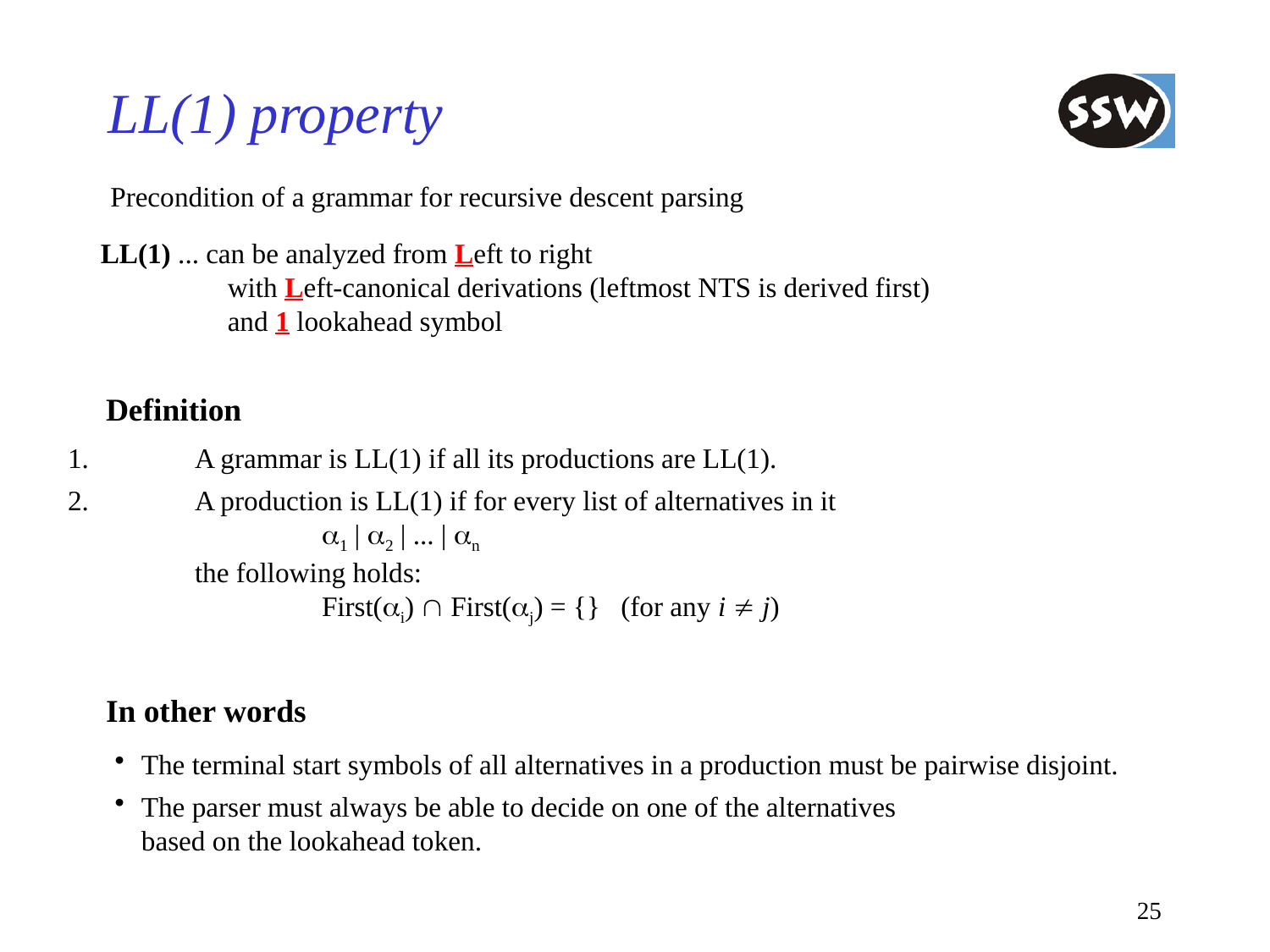

# LL(1) property
Precondition of a grammar for recursive descent parsing
LL(1) ... can be analyzed from Left to right
	with Left-canonical derivations (leftmost NTS is derived first)
	and 1 lookahead symbol
Definition
1.	A grammar is LL(1) if all its productions are LL(1).
2.	A production is LL(1) if for every list of alternatives in it
		α1 | α2 | ... | αn
	the following holds:
		First(αi) ∩ First(αj) = {}   (for any i ≠ j)
In other words
The terminal start symbols of all alternatives in a production must be pairwise disjoint.
The parser must always be able to decide on one of the alternatives
based on the lookahead token.
25